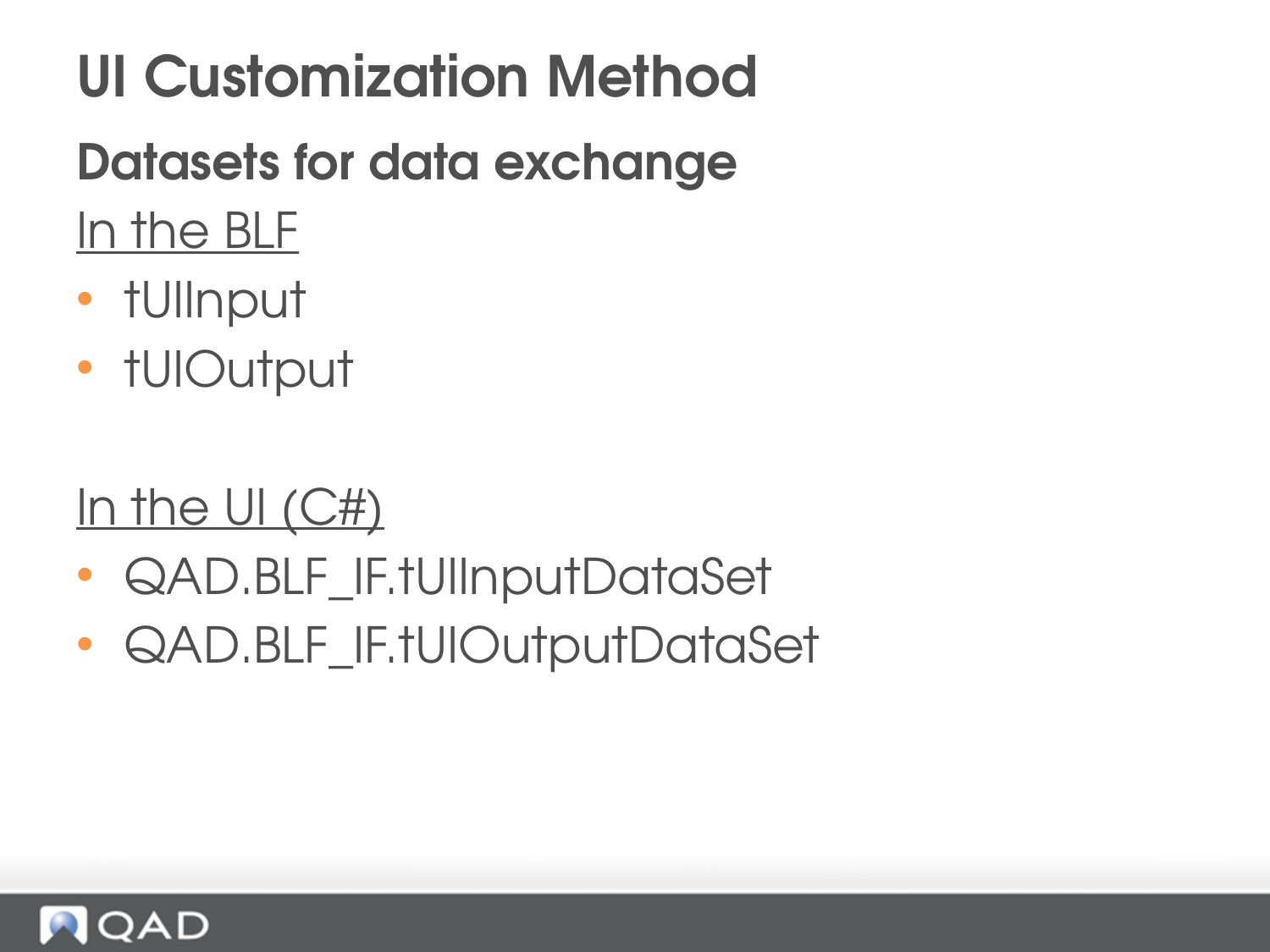

# UI Customization Method
Datasets for data exchange
In the BLF
tUIInput
tUIOutput

In the UI (C#)
QAD.BLF_IF.tUIInputDataSet
QAD.BLF_IF.tUIOutputDataSet